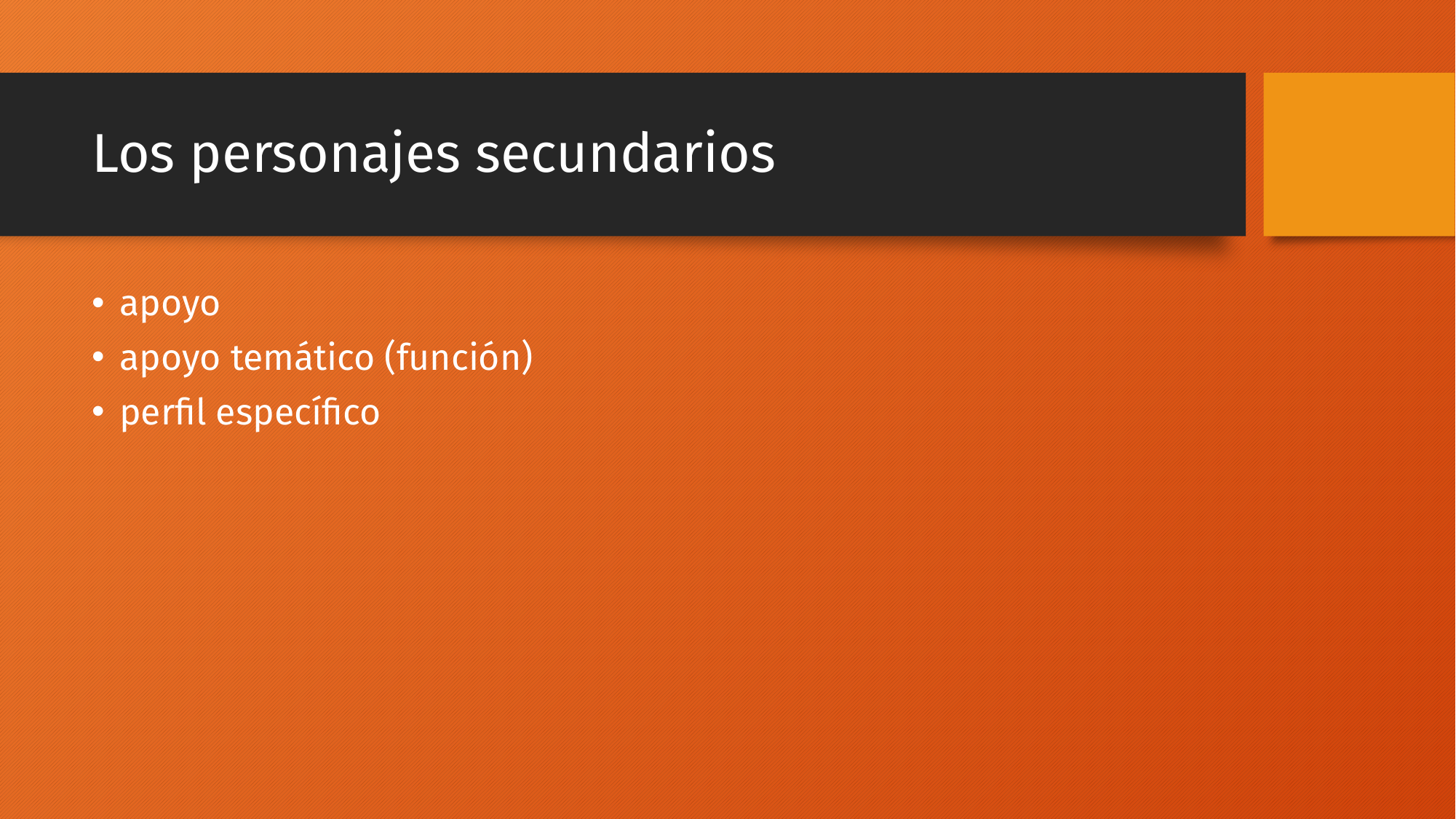

# Los personajes secundarios
apoyo
apoyo temático (función)
perfil específico